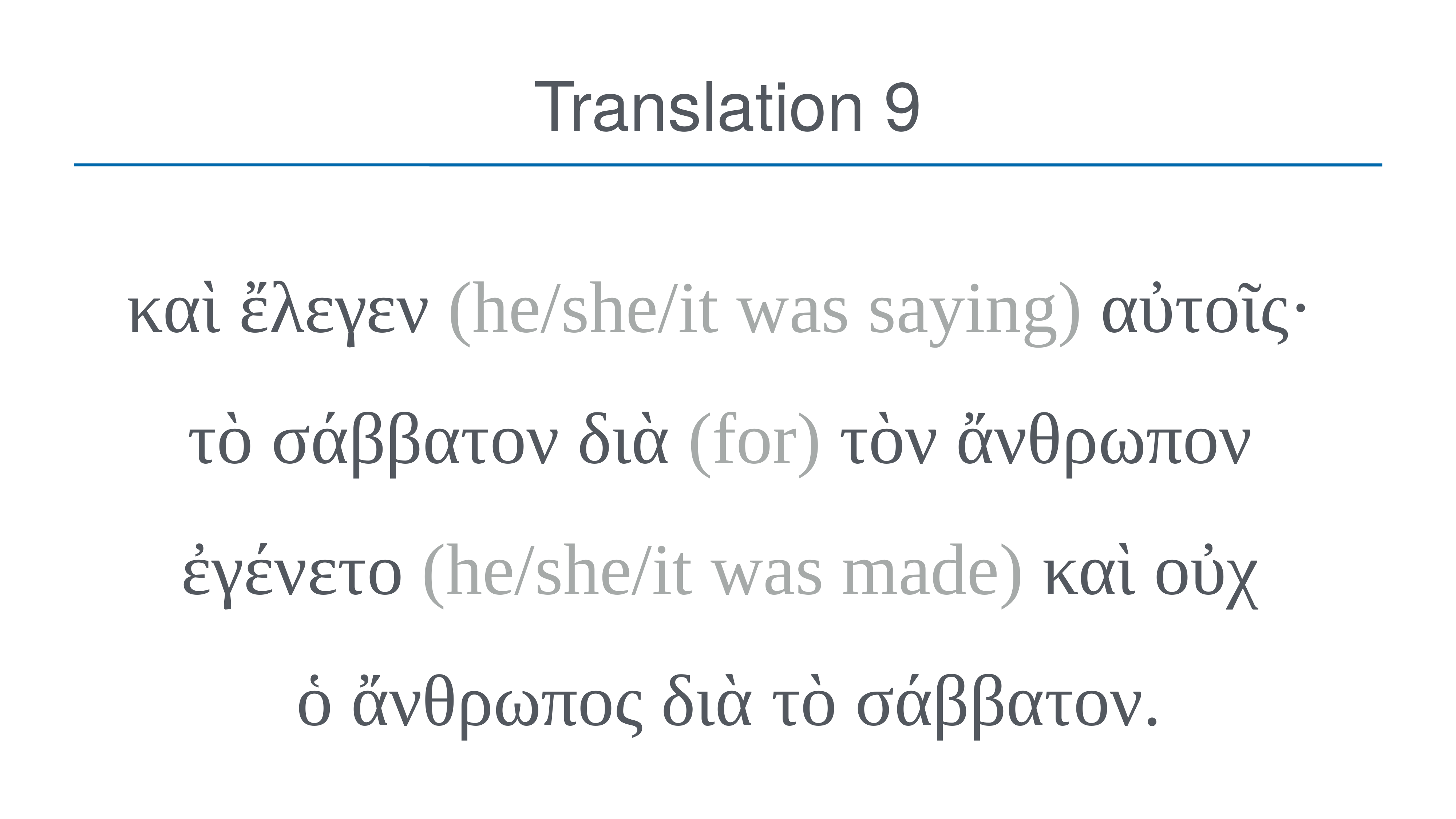

# Translation 9
καὶ ἔλεγεν (he/she/it was saying) αὐτοῖς·
τὸ σάββατον διὰ (for) τὸν ἄνθρωπον
ἐγένετο (he/she/it was made) καὶ οὐχ
ὁ ἄνθρωπος διὰ τὸ σάββατον.